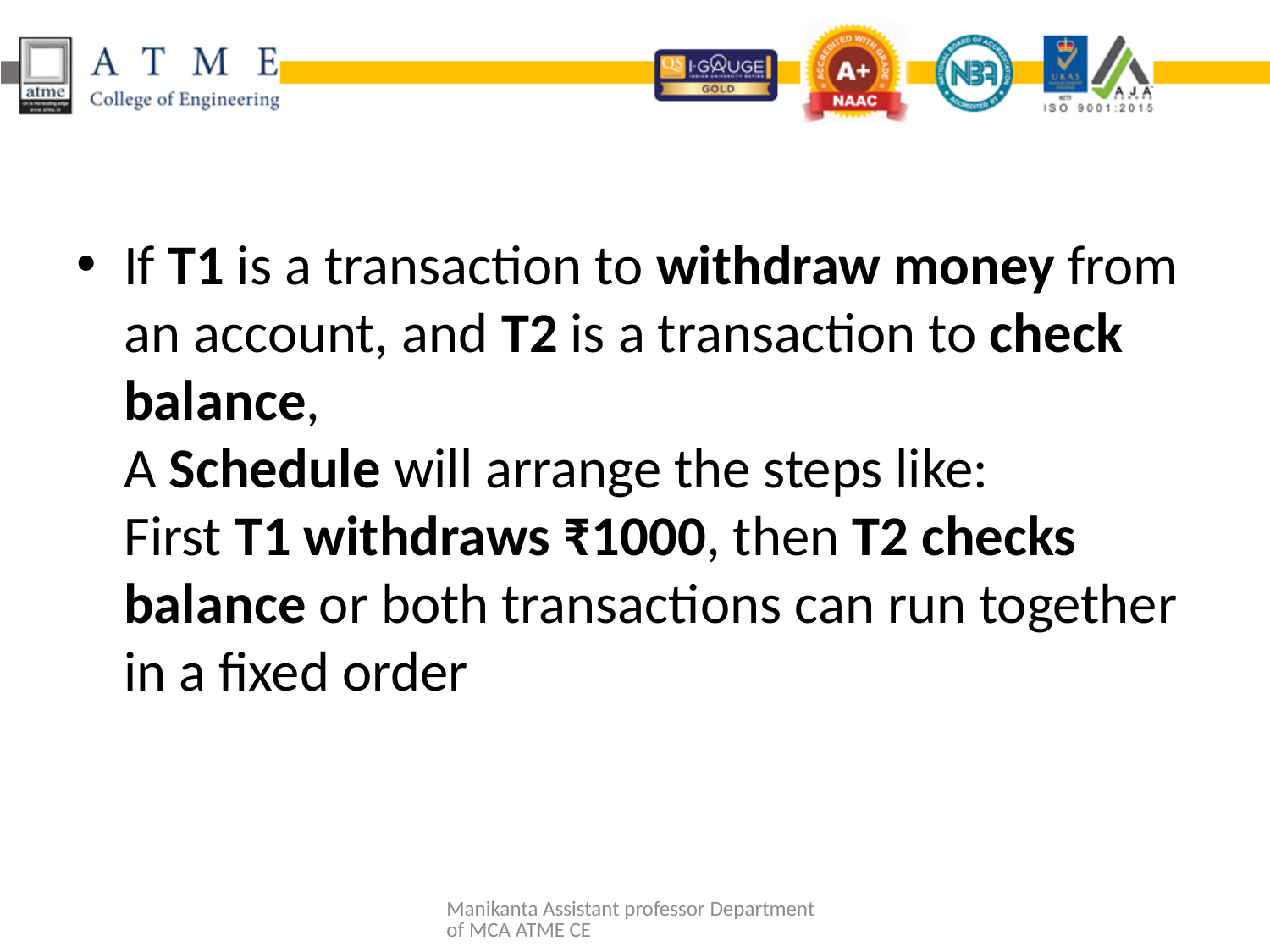

#
If T1 is a transaction to withdraw money from an account, and T2 is a transaction to check balance,
A Schedule will arrange the steps like:
First T1 withdraws ₹1000, then T2 checks balance or both transactions can run together in a fixed order
Manikanta Assistant professor Department of MCA ATME CE